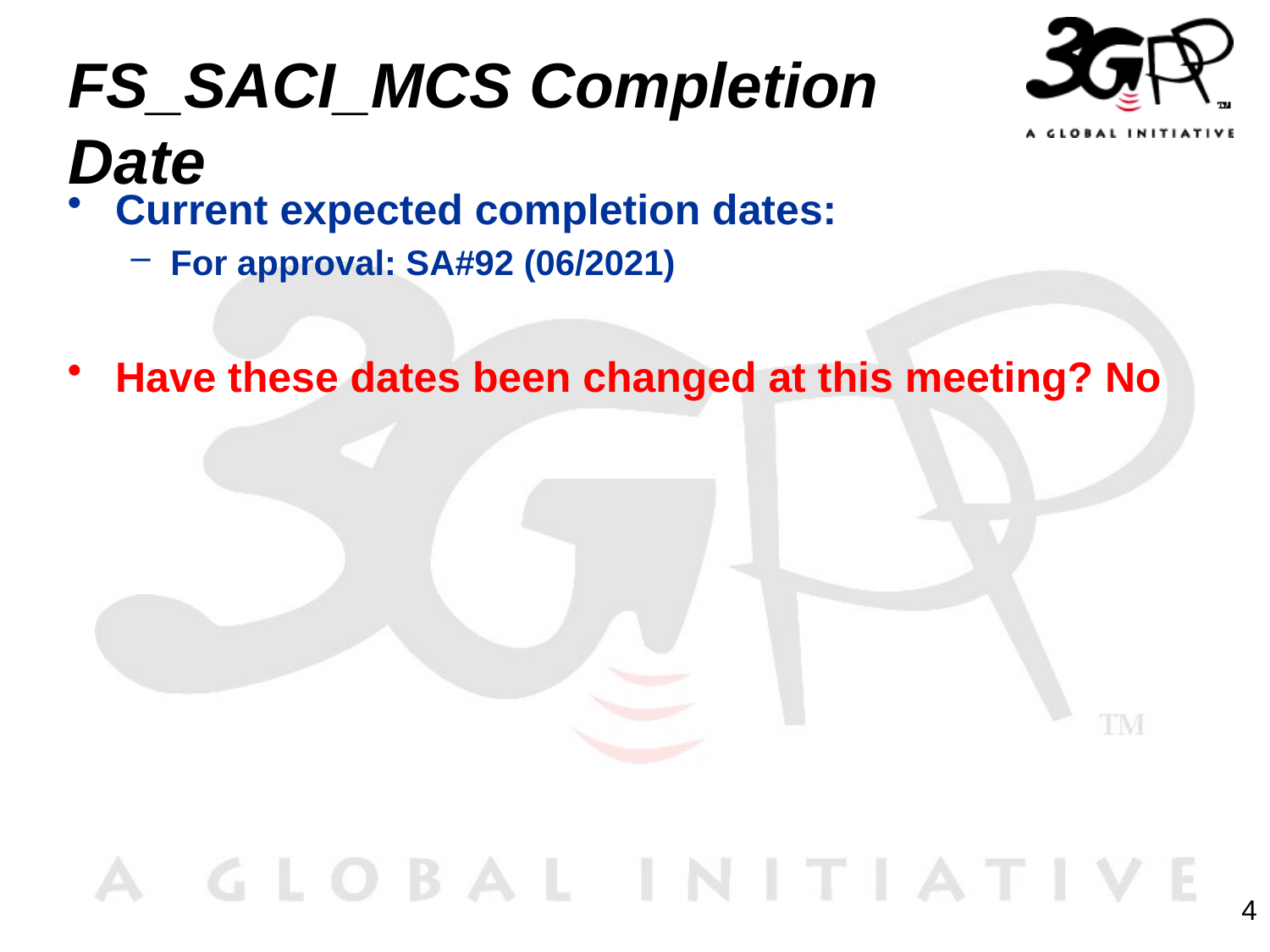

# FS_SACI_MCS Completion Date
Current expected completion dates:
For approval: SA#92 (06/2021)

Have these dates been changed at this meeting? No
4